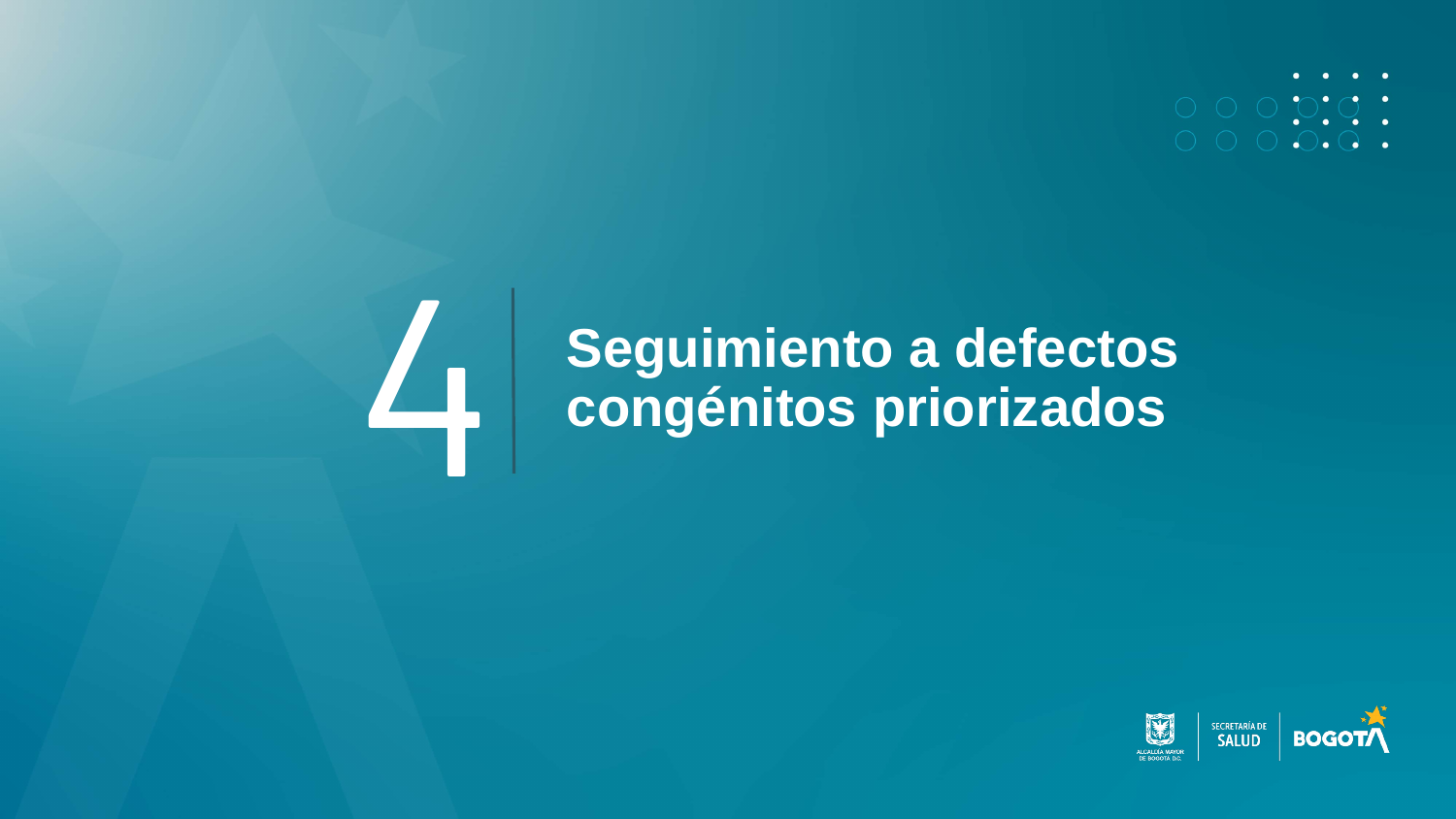

4
# Seguimiento a defectos congénitos priorizados